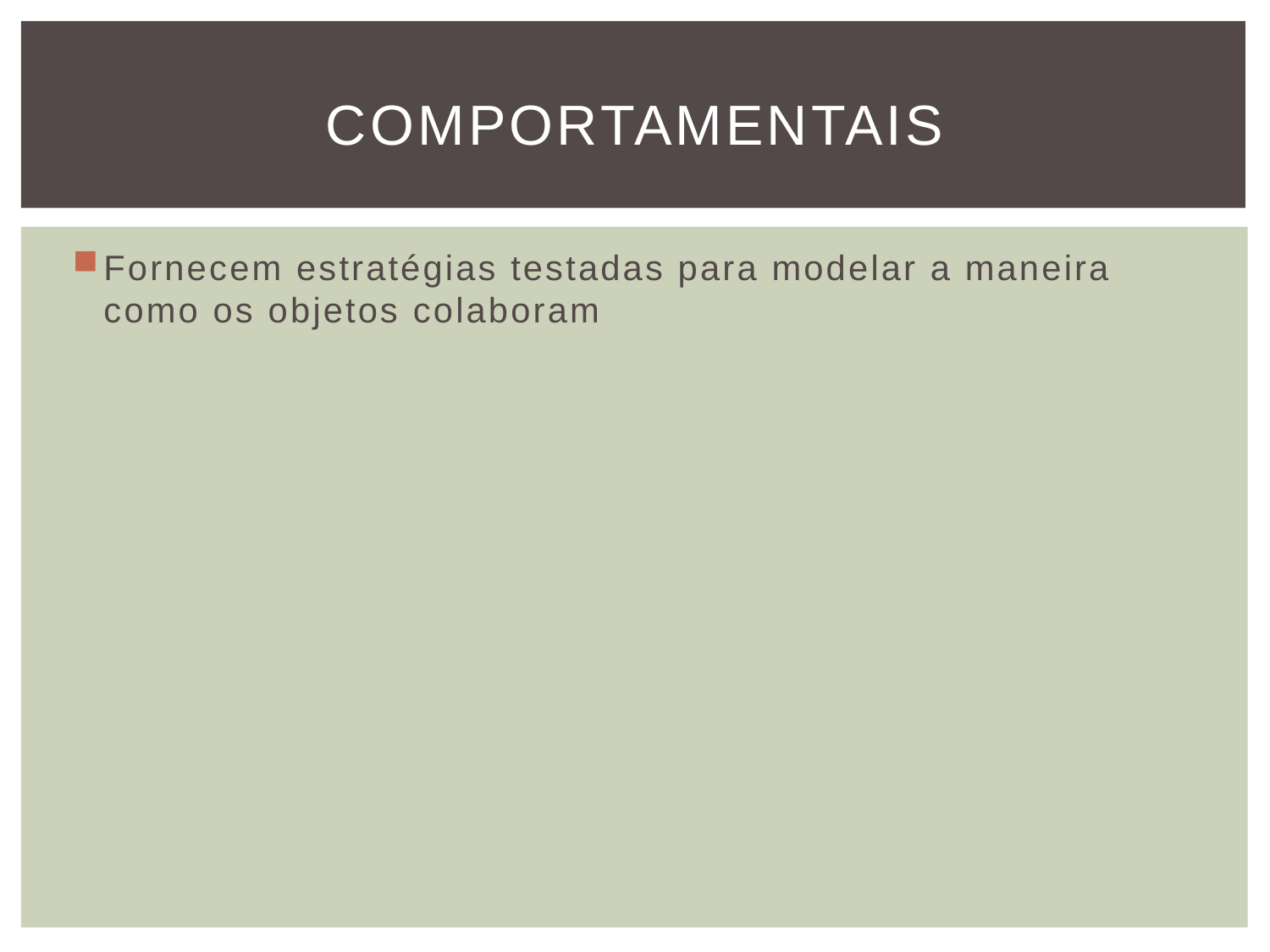

# Comportamentais
Fornecem estratégias testadas para modelar a maneira como os objetos colaboram